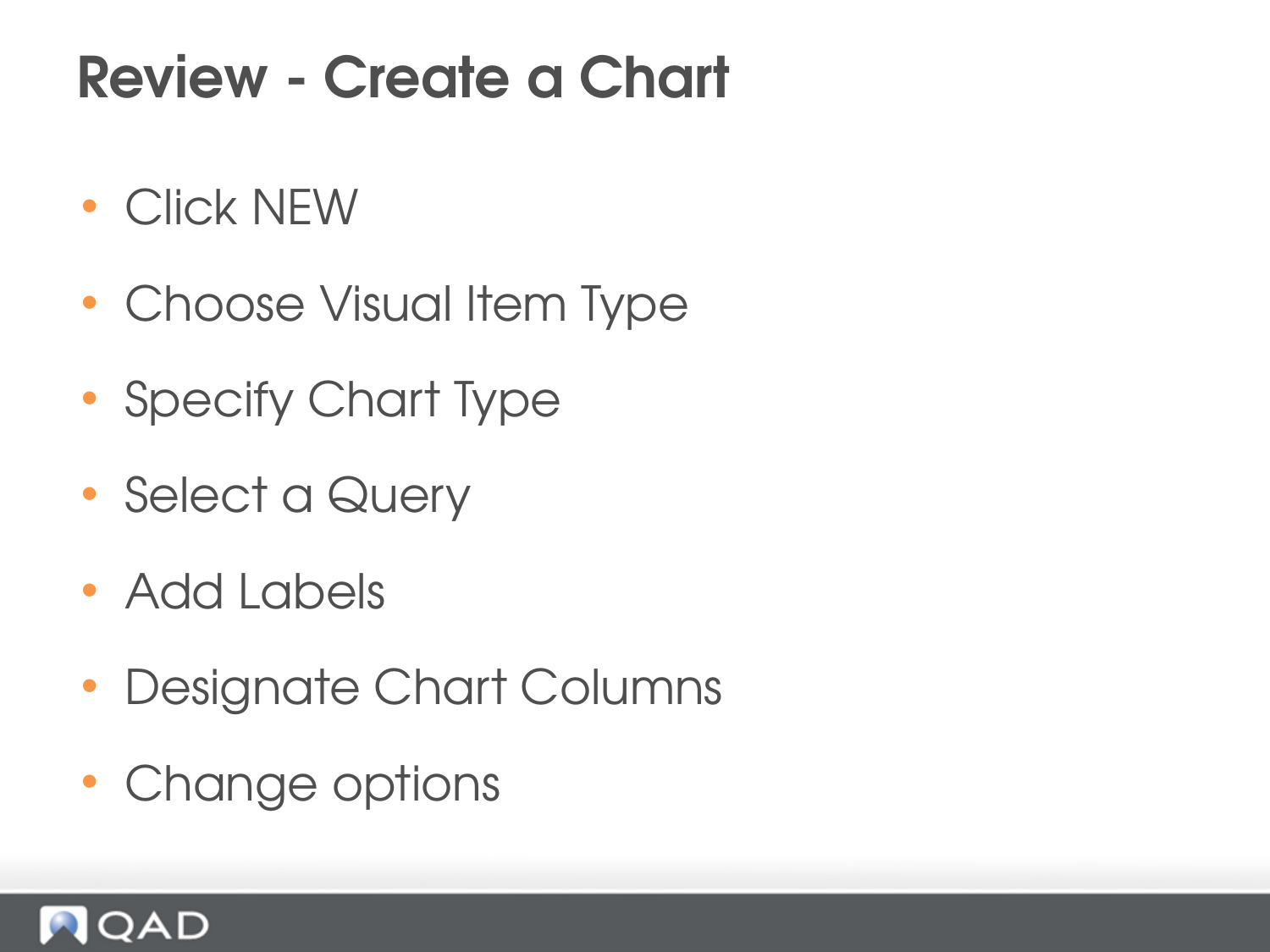

# Review - Create a Chart
Click NEW
Choose Visual Item Type
Specify Chart Type
Select a Query
Add Labels
Designate Chart Columns
Change options